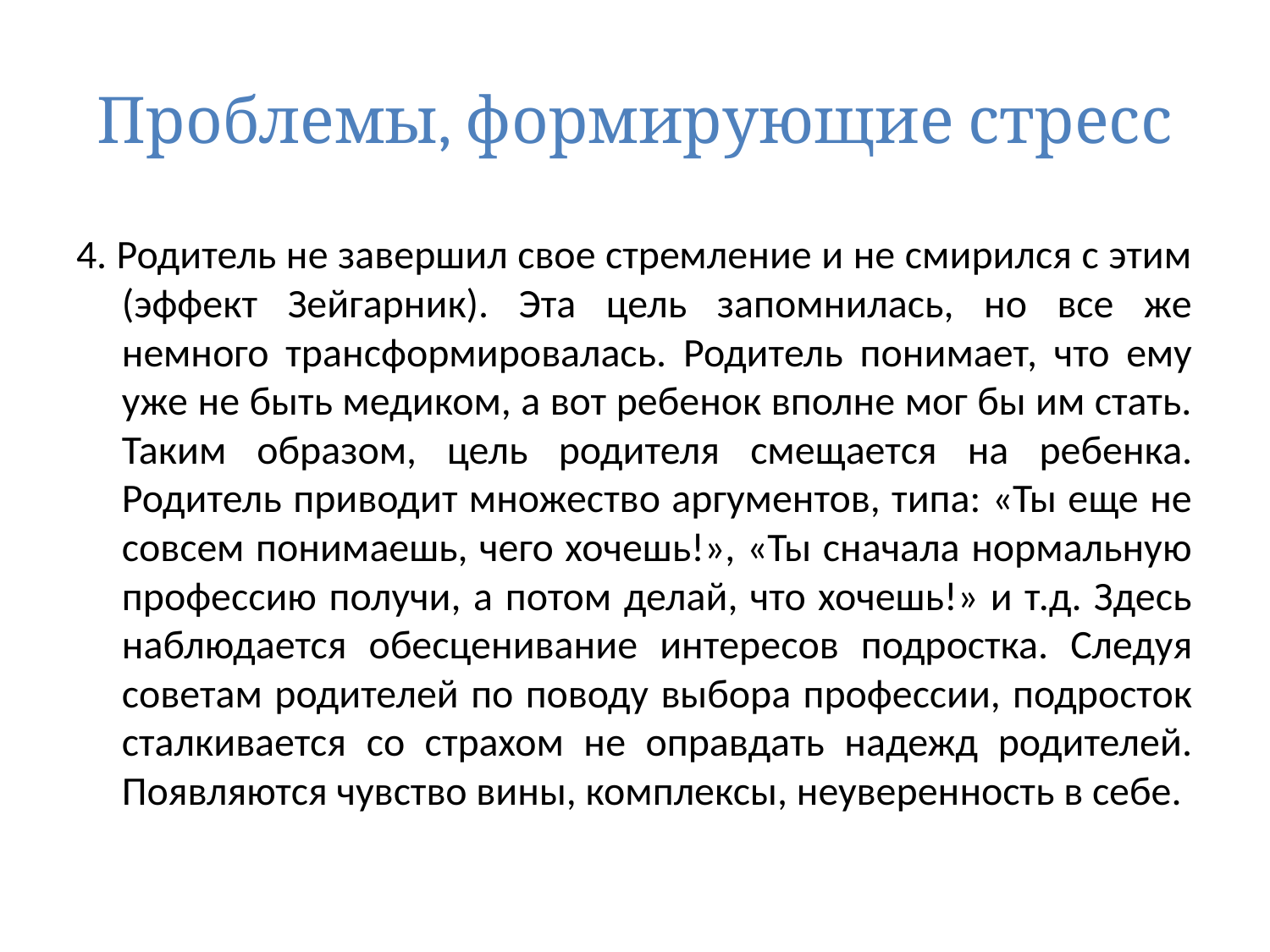

# Проблемы, формирующие стресс
4. Родитель не завершил свое стремление и не смирился с этим (эффект Зейгарник). Эта цель запомнилась, но все же немного трансформировалась. Родитель понимает, что ему уже не быть медиком, а вот ребенок вполне мог бы им стать. Таким образом, цель родителя смещается на ребенка. Родитель приводит множество аргументов, типа: «Ты еще не совсем понимаешь, чего хочешь!», «Ты сначала нормальную профессию получи, а потом делай, что хочешь!» и т.д. Здесь наблюдается обесценивание интересов подростка. Следуя советам родителей по поводу выбора профессии, подросток сталкивается со страхом не оправдать надежд родителей. Появляются чувство вины, комплексы, неуверенность в себе.